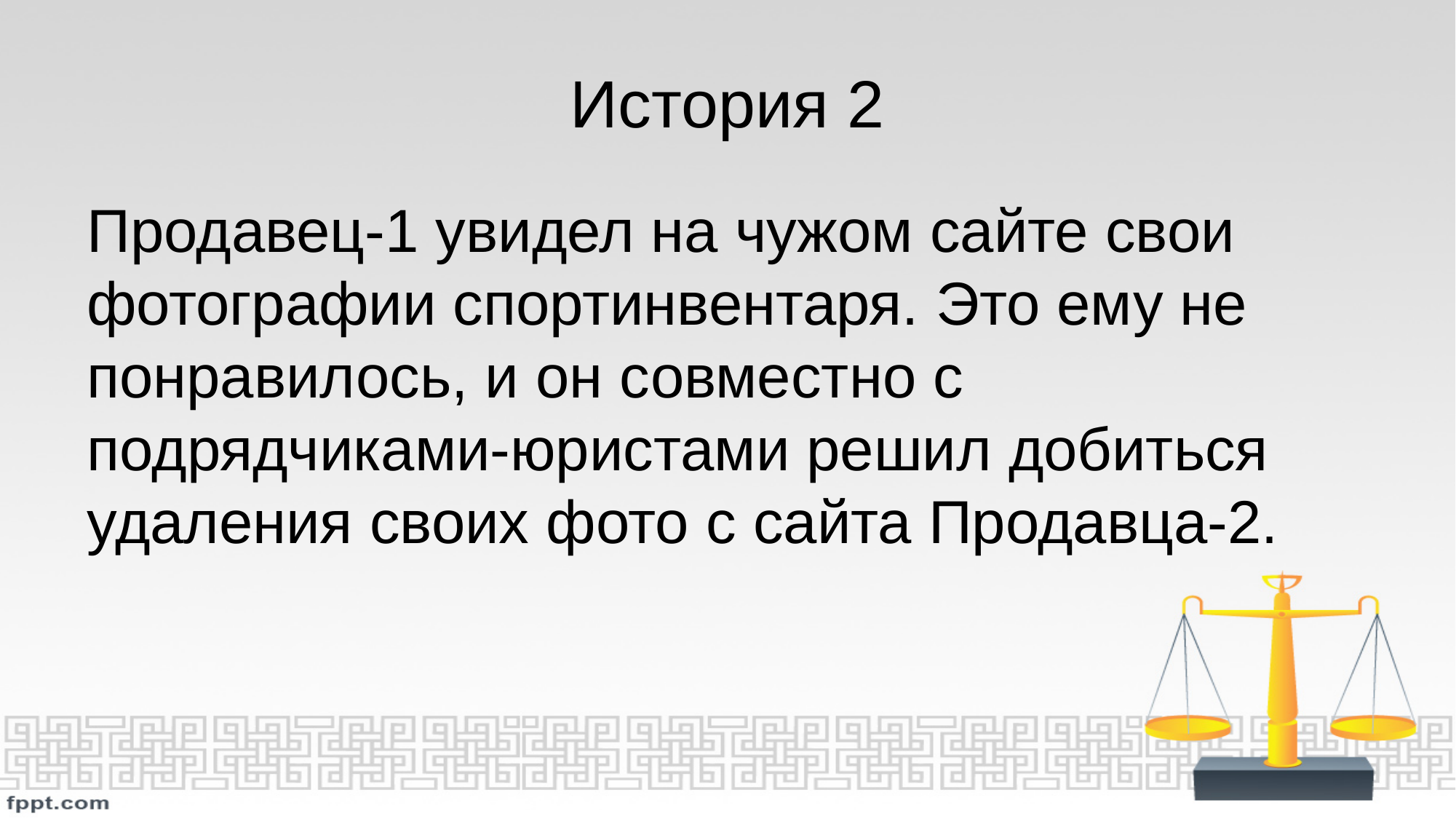

# История 2
Продавец-1 увидел на чужом сайте свои фотографии спортинвентаря. Это ему не понравилось, и он совместно с подрядчиками-юристами решил добиться удаления своих фото с сайта Продавца-2.